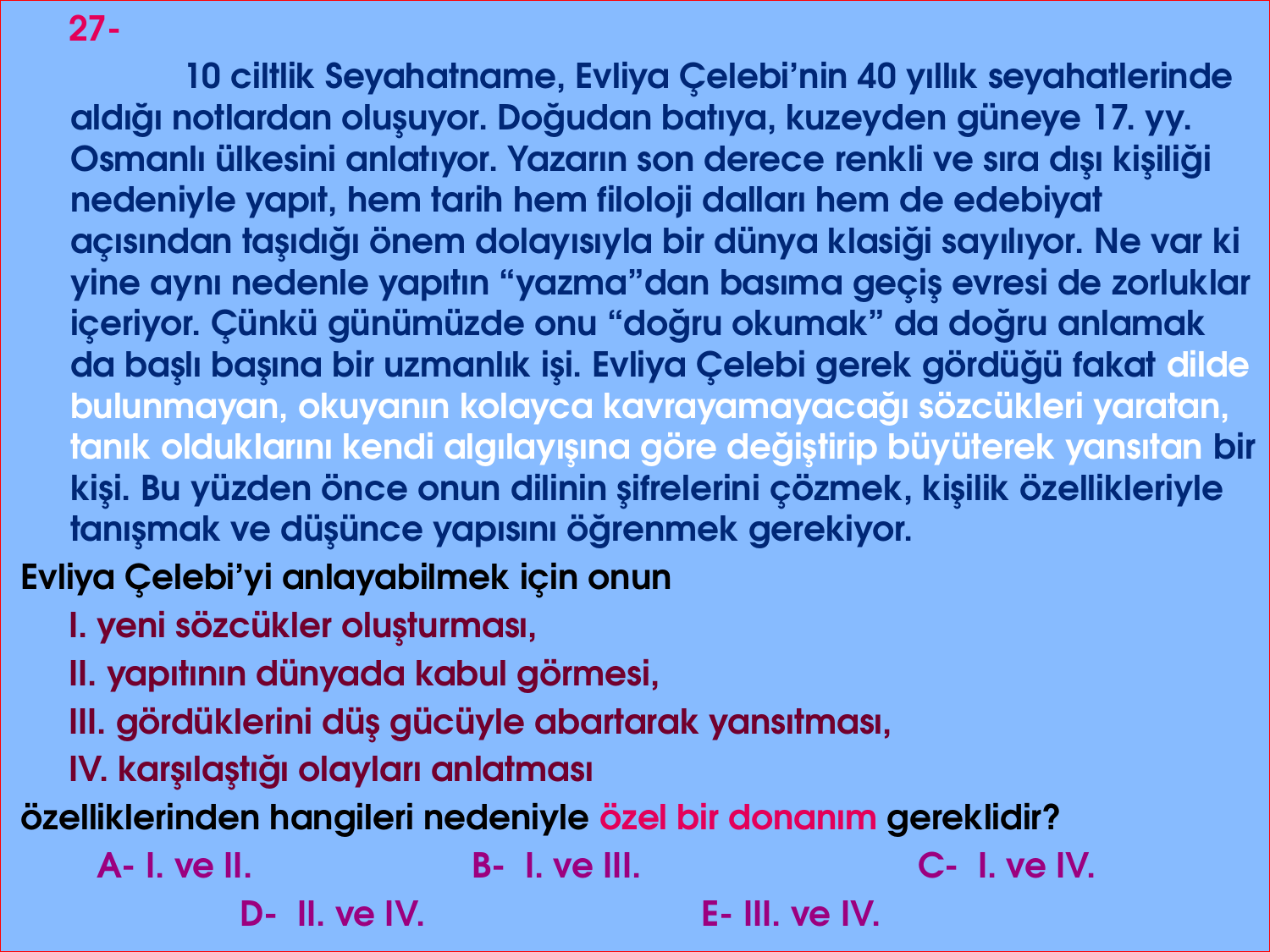

27-
                 10 ciltlik Seyahatname, Evliya Çelebi’nin 40 yıllık seyahatlerinde aldığı notlardan oluşuyor. Doğudan batıya, kuzeyden güneye 17. yy. Osmanlı ülkesini anlatıyor. Yazarın son derece renkli ve sıra dışı kişiliği nedeniyle yapıt, hem tarih hem filoloji dalları hem de edebiyat açısından taşıdığı önem dolayısıyla bir dünya klasiği sayılıyor. Ne var ki yine aynı nedenle yapıtın “yazma”dan basıma geçiş evresi de zorluklar içeriyor. Çünkü günümüzde onu “doğru okumak” da doğru anlamak da başlı başına bir uzmanlık işi. Evliya Çelebi gerek gördüğü fakat dilde bulunmayan, okuyanın kolayca kavrayamayacağı sözcükleri yaratan, tanık olduklarını kendi algılayışına göre değiştirip büyüterek yansıtan bir kişi. Bu yüzden önce onun dilinin şifrelerini çözmek, kişilik özellikleriyle tanışmak ve düşünce yapısını öğrenmek gerekiyor.
Evliya Çelebi’yi anlayabilmek için onun
     I. yeni sözcükler oluşturması,
     II. yapıtının dünyada kabul görmesi,
     III. gördüklerini düş gücüyle abartarak yansıtması,
     IV. karşılaştığı olayları anlatması
özelliklerinden hangileri nedeniyle özel bir donanım gereklidir?
        A- I. ve II.                       B-  I. ve III.                             C-  I. ve IV.
                       D-  II. ve IV.                             E- III. ve IV.